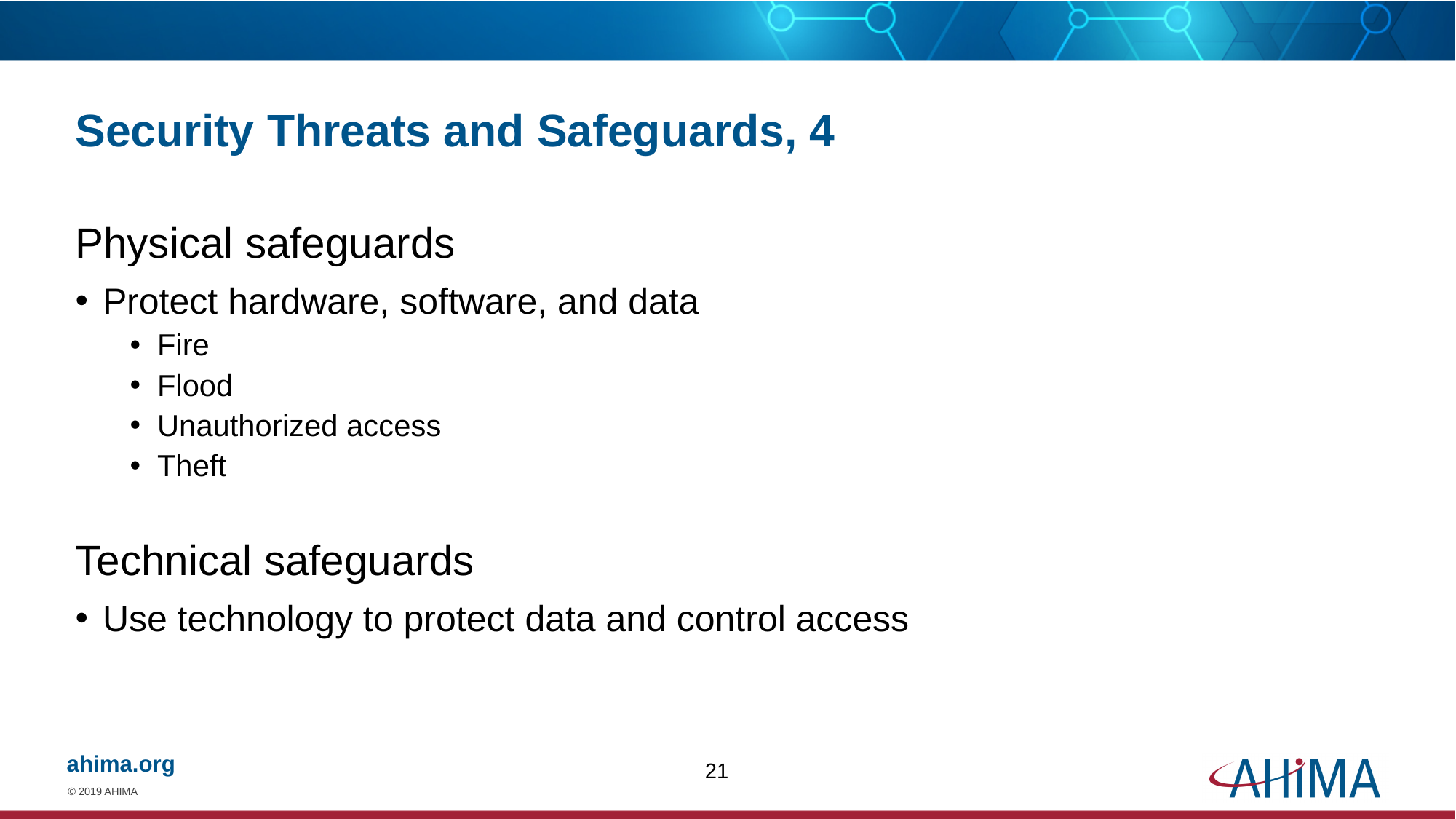

# Security Threats and Safeguards, 4
Physical safeguards
Protect hardware, software, and data
Fire
Flood
Unauthorized access
Theft

Technical safeguards
Use technology to protect data and control access